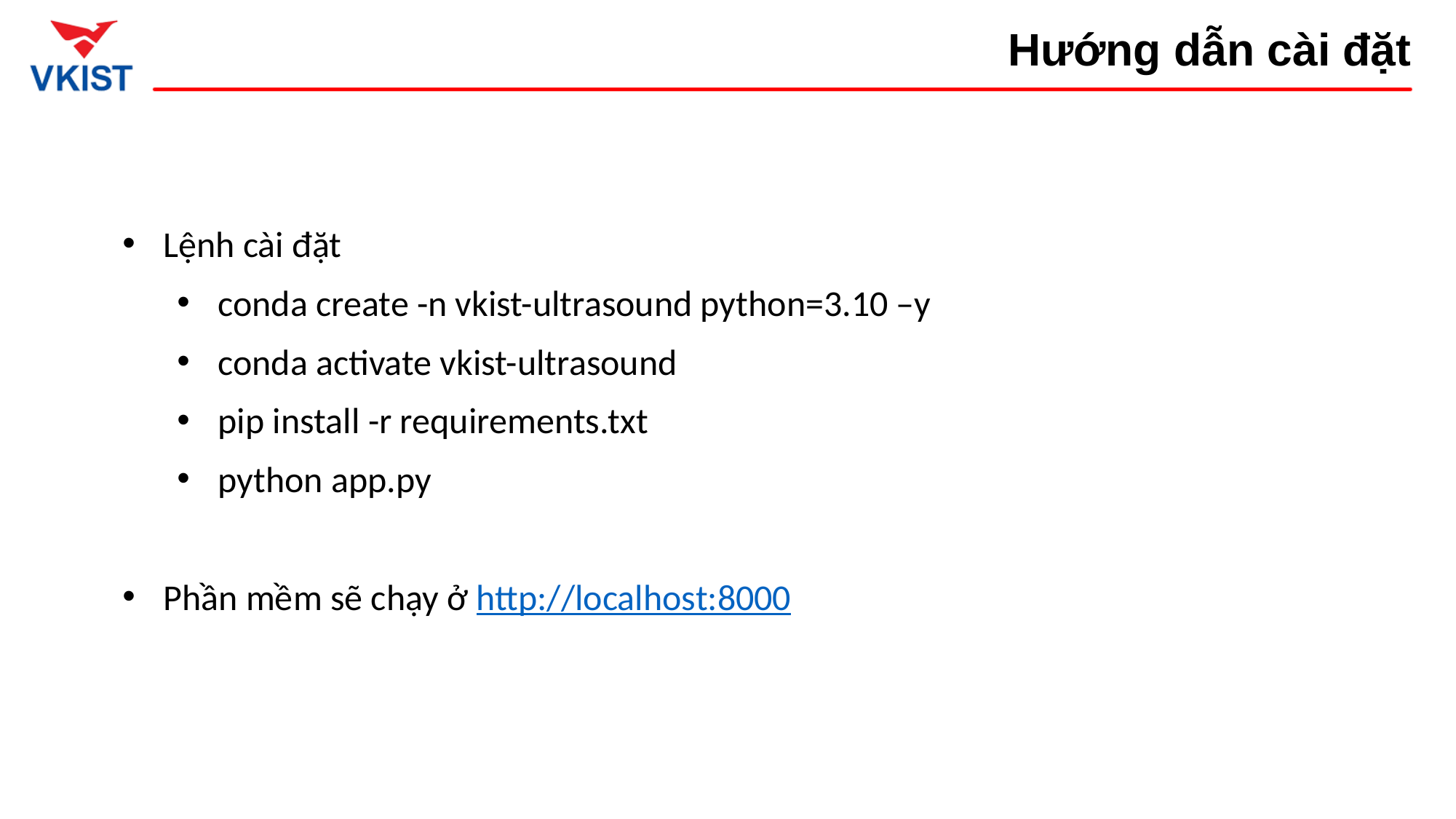

# Hướng dẫn cài đặt
Lệnh cài đặt
conda create -n vkist-ultrasound python=3.10 –y
conda activate vkist-ultrasound
pip install -r requirements.txt
python app.py

Phần mềm sẽ chạy ở http://localhost:8000